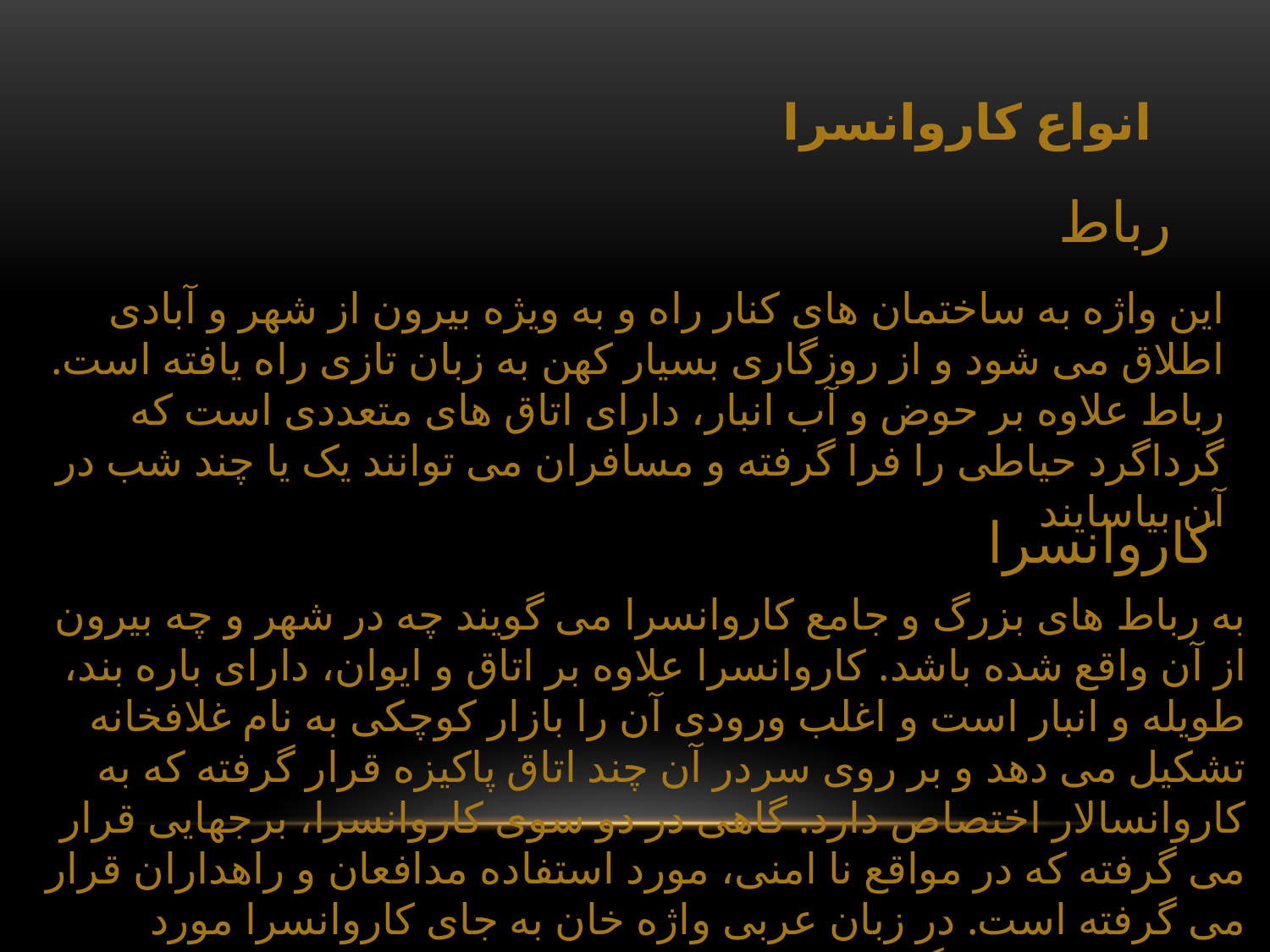

انواع کاروانسرا
رباط
این واژه به ساختمان های کنار راه و به ویژه بیرون از شهر و آبادی اطلاق می شود و از روزگاری بسیار کهن به زبان تازی راه یافته است. رباط علاوه بر حوض و آب انبار، دارای اتاق های متعددی است که گرداگرد حیاطی را فرا گرفته و مسافران می توانند یک یا چند شب در آن بیاسایند
کاروانسرا
به رباط های بزرگ و جامع کاروانسرا می گویند چه در شهر و چه بیرون از آن واقع شده باشد. کاروانسرا علاوه بر اتاق و ایوان، دارای باره بند، طویله و انبار است و اغلب ورودی آن را بازار کوچکی به نام غلافخانه تشکیل می دهد و بر روی سردر آن چند اتاق پاکیزه قرار گرفته که به کاروانسالار اختصاص دارد. گاهی در دو سوی کاروانسرا، برجهایی قرار می گرفته که در مواقع نا امنی، مورد استفاده مدافعان و راهداران قرار می گرفته است. در زبان عربی واژه خان به جای کاروانسرا مورد استفاده قرار می گیرد